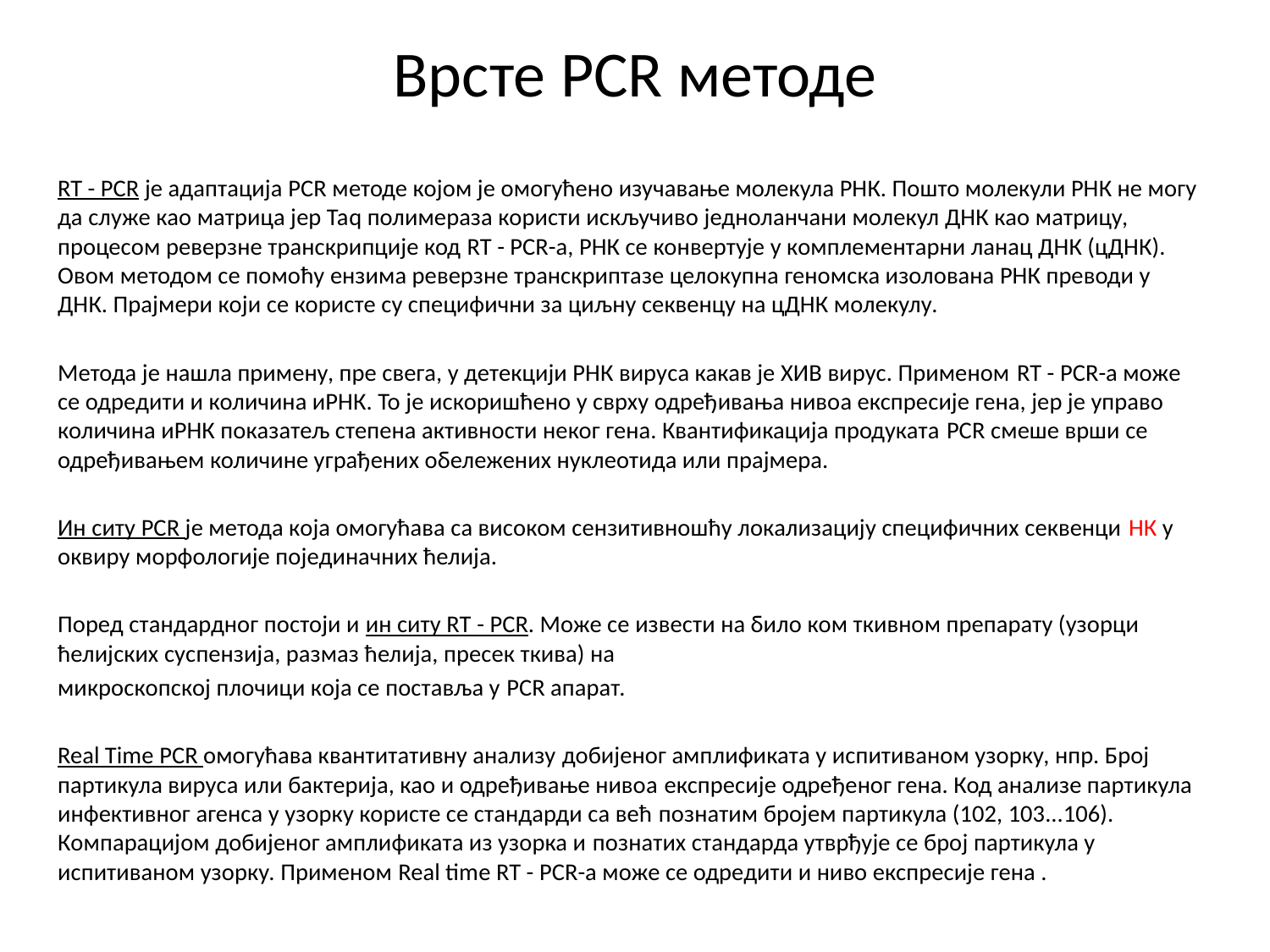

# Врсте PCR методе
RT - PCR је адаптација PCR методе којом је омогућено изучавање молекула РНК. Пошто молекули РНК не могу да служе као матрица јер Таq полимераза користи искључиво једноланчани молекул ДНК као матрицу, процесом реверзне транскрипције код RT - PCR-а, РНК се конвертује у комплементарни ланац ДНК (цДНК). Овом методом се помоћу ензима реверзне транскриптазе целокупна геномска изолована РНК преводи у ДНК. Прајмери који се користе су специфични за циљну секвенцу на цДНК молекулу.

Метода је нашла примену, пре свега, у детекцији РНК вируса какав је ХИВ вирус. Применом RT - PCR-а може се одредити и количина иРНК. То је искоришћено у сврху одређивања нивоа експресије гена, јер је управо количина иРНК показатељ степена активности неког гена. Квантификација продуката PCR смеше врши се одређивањем количине уграђених обележених нуклеотида или прајмера.

Ин ситу PCR је метода која омогућава са високом сензитивношћу локализацију специфичних секвенци НК у оквиру морфологије појединачних ћелија.

Поред стандардног постоји и ин ситу RT - PCR. Може се извести на било ком ткивном препарату (узорци ћелијских суспензија, размаз ћелија, пресек ткива) на
микроскопској плочици која се поставља у PCR апарат.

Real Time PCR омогућава квантитативну анализу добијеног амплификата у испитиваном узорку, нпр. Број партикула вируса или бактерија, као и одређивање нивоа експресије одређеног гена. Код анализе партикула инфективног агенса у узорку користе се стандарди са већ познатим бројем партикула (102, 103...106). Компарацијом добијеног амплификата из узорка и познатих стандарда утврђује се број партикула у испитиваном узорку. Применом Real time RT - PCR-а може се одредити и ниво експресије гена .